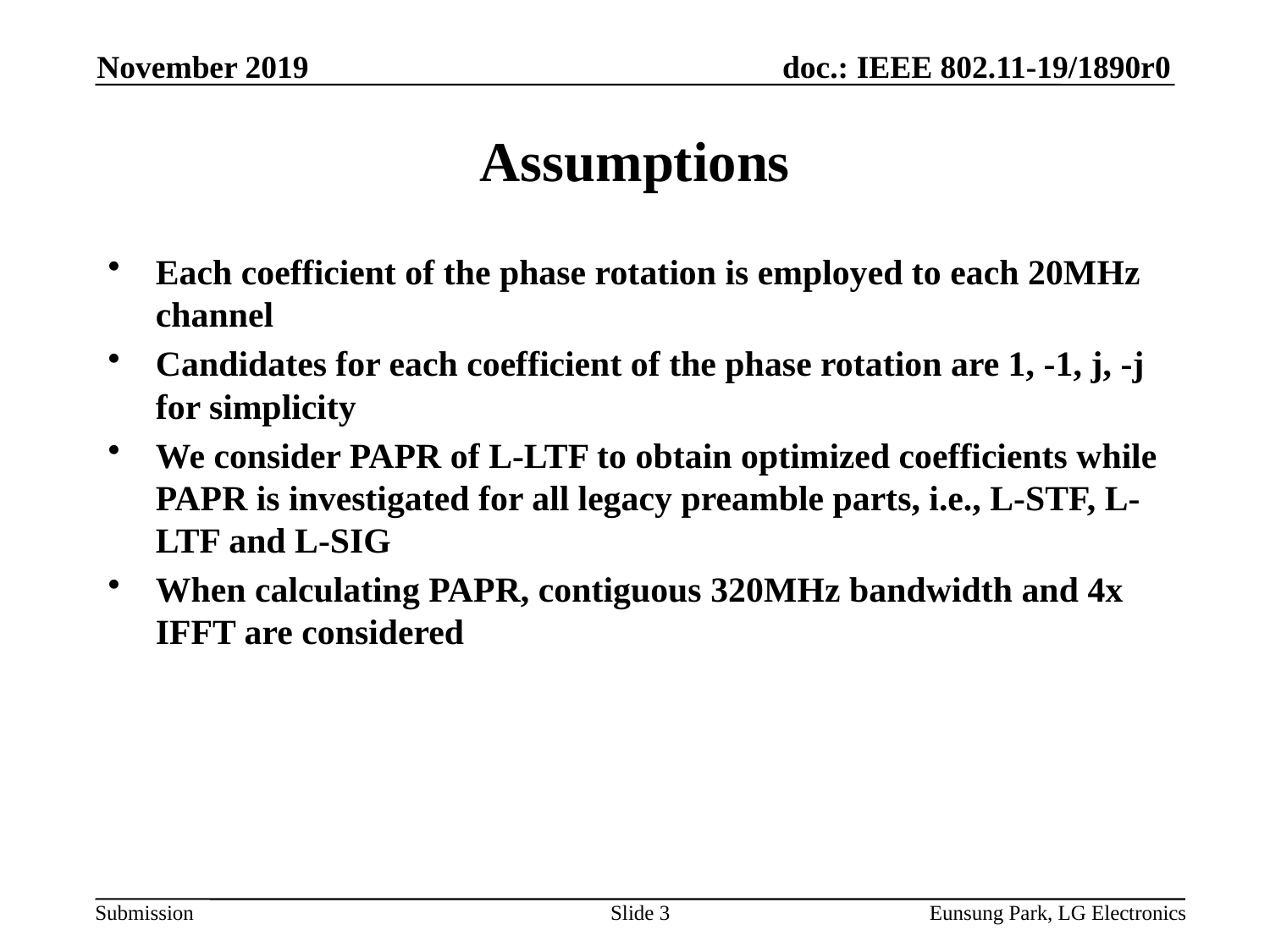

November 2019
# Assumptions
Each coefficient of the phase rotation is employed to each 20MHz channel
Candidates for each coefficient of the phase rotation are 1, -1, j, -j for simplicity
We consider PAPR of L-LTF to obtain optimized coefficients while PAPR is investigated for all legacy preamble parts, i.e., L-STF, L-LTF and L-SIG
When calculating PAPR, contiguous 320MHz bandwidth and 4x IFFT are considered
Slide 3
Eunsung Park, LG Electronics